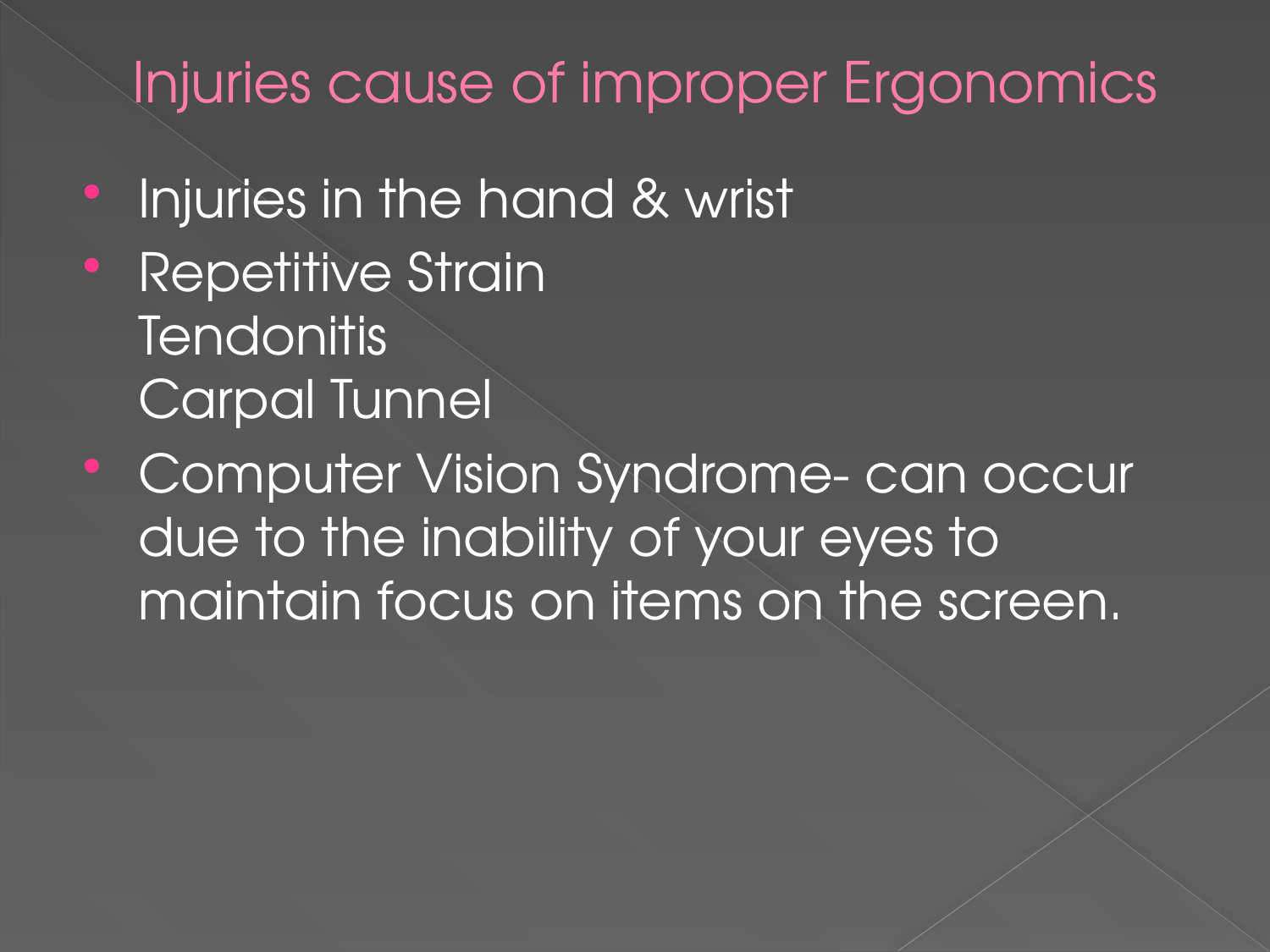

# Injuries cause of improper Ergonomics
Injuries in the hand & wrist
Repetitive Strain
Tendonitis
Carpal Tunnel
Computer Vision Syndrome- can occur due to the inability of your eyes to maintain focus on items on the screen.